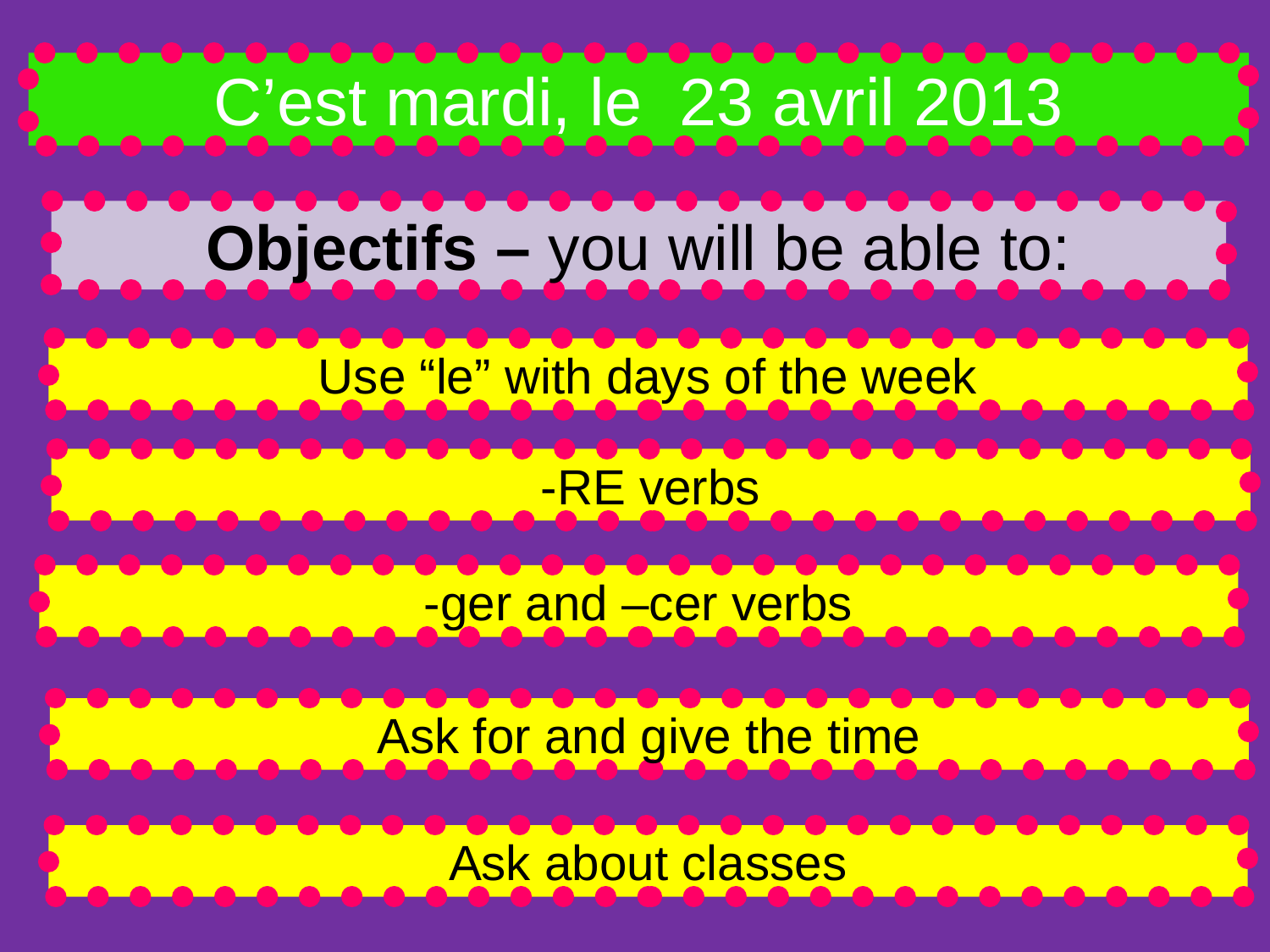

C’est mardi, le  23 avril 2013
Objectifs – you will be able to:
Use “le” with days of the week
-RE verbs
-ger and –cer verbs
Ask for and give the time
Ask about classes